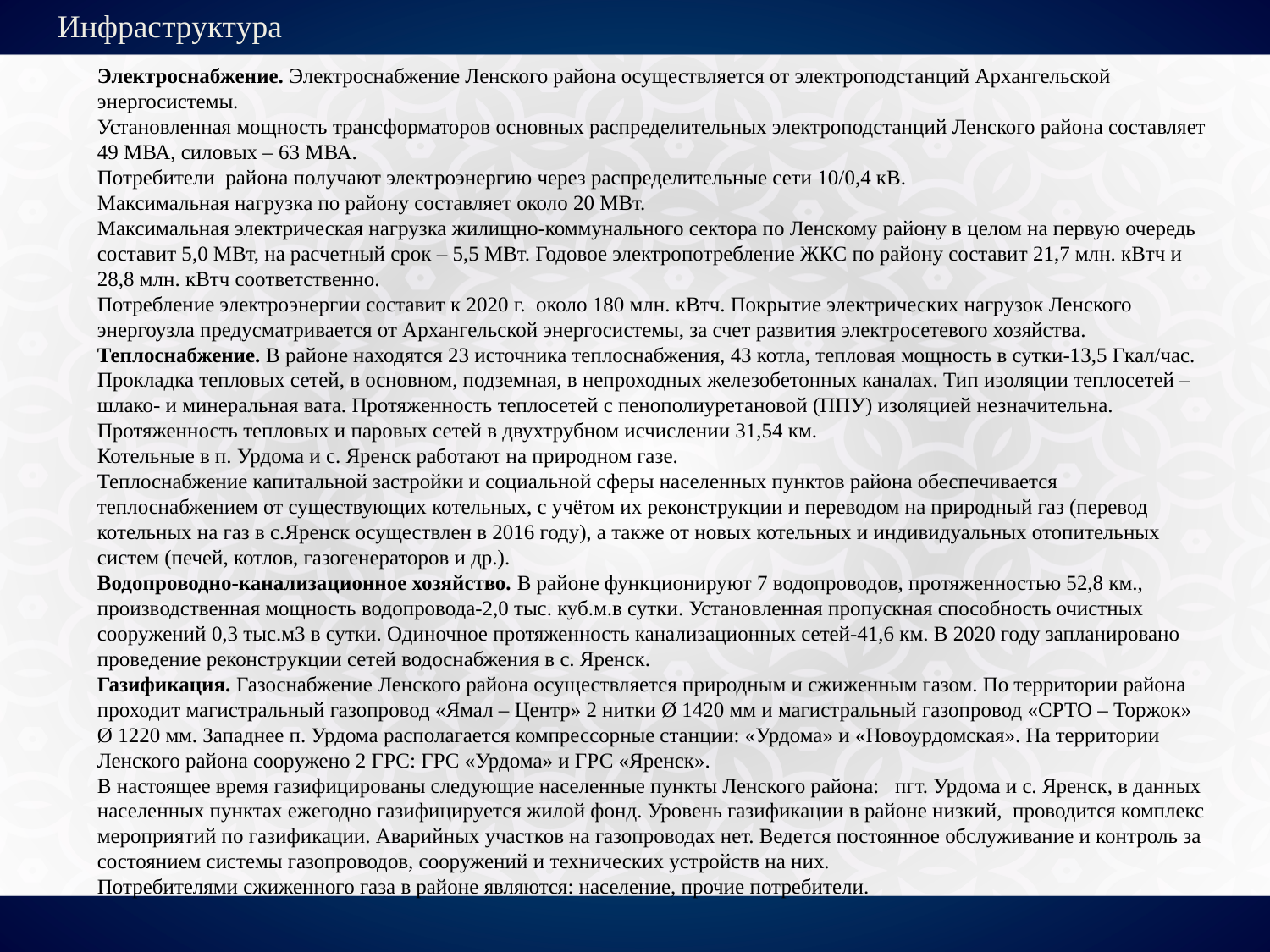

Инфраструктура
Электроснабжение. Электроснабжение Ленского района осуществляется от электроподстанций Архангельской энергосистемы.
Установленная мощность трансформаторов основных распределительных электроподстанций Ленского района составляет 49 МВА, силовых – 63 МВА.
Потребители  района получают электроэнергию через распределительные сети 10/0,4 кВ.
Максимальная нагрузка по району составляет около 20 МВт.
Максимальная электрическая нагрузка жилищно-коммунального сектора по Ленскому району в целом на первую очередь составит 5,0 МВт, на расчетный срок – 5,5 МВт. Годовое электропотребление ЖКС по району составит 21,7 млн. кВтч и 28,8 млн. кВтч соответственно.
Потребление электроэнергии составит к 2020 г.  около 180 млн. кВтч. Покрытие электрических нагрузок Ленского энергоузла предусматривается от Архангельской энергосистемы, за счет развития электросетевого хозяйства.
Теплоснабжение. В районе находятся 23 источника теплоснабжения, 43 котла, тепловая мощность в сутки-13,5 Гкал/час.
Прокладка тепловых сетей, в основном, подземная, в непроходных железобетонных каналах. Тип изоляции теплосетей – шлако- и минеральная вата. Протяженность теплосетей с пенополиуретановой (ППУ) изоляцией незначительна. Протяженность тепловых и паровых сетей в двухтрубном исчислении 31,54 км.
Котельные в п. Урдома и с. Яренск работают на природном газе.
Теплоснабжение капитальной застройки и социальной сферы населенных пунктов района обеспечивается теплоснабжением от существующих котельных, с учётом их реконструкции и переводом на природный газ (перевод котельных на газ в с.Яренск осуществлен в 2016 году), а также от новых котельных и индивидуальных отопительных систем (печей, котлов, газогенераторов и др.).
Водопроводно-канализационное хозяйство. В районе функционируют 7 водопроводов, протяженностью 52,8 км., производственная мощность водопровода-2,0 тыс. куб.м.в сутки. Установленная пропускная способность очистных сооружений 0,3 тыс.м3 в сутки. Одиночное протяженность канализационных сетей-41,6 км. В 2020 году запланировано проведение реконструкции сетей водоснабжения в с. Яренск.
Газификация. Газоснабжение Ленского района осуществляется природным и сжиженным газом. По территории района проходит магистральный газопровод «Ямал – Центр» 2 нитки Ø 1420 мм и магистральный газопровод «СРТО – Торжок»  Ø 1220 мм. Западнее п. Урдома располагается компрессорные станции: «Урдома» и «Новоурдомская». На территории Ленского района сооружено 2 ГРС: ГРС «Урдома» и ГРС «Яренск».
В настоящее время газифицированы следующие населенные пункты Ленского района:   пгт. Урдома и с. Яренск, в данных населенных пунктах ежегодно газифицируется жилой фонд. Уровень газификации в районе низкий,  проводится комплекс мероприятий по газификации. Аварийных участков на газопроводах нет. Ведется постоянное обслуживание и контроль за состоянием системы газопроводов, сооружений и технических устройств на них.
Потребителями сжиженного газа в районе являются: население, прочие потребители.